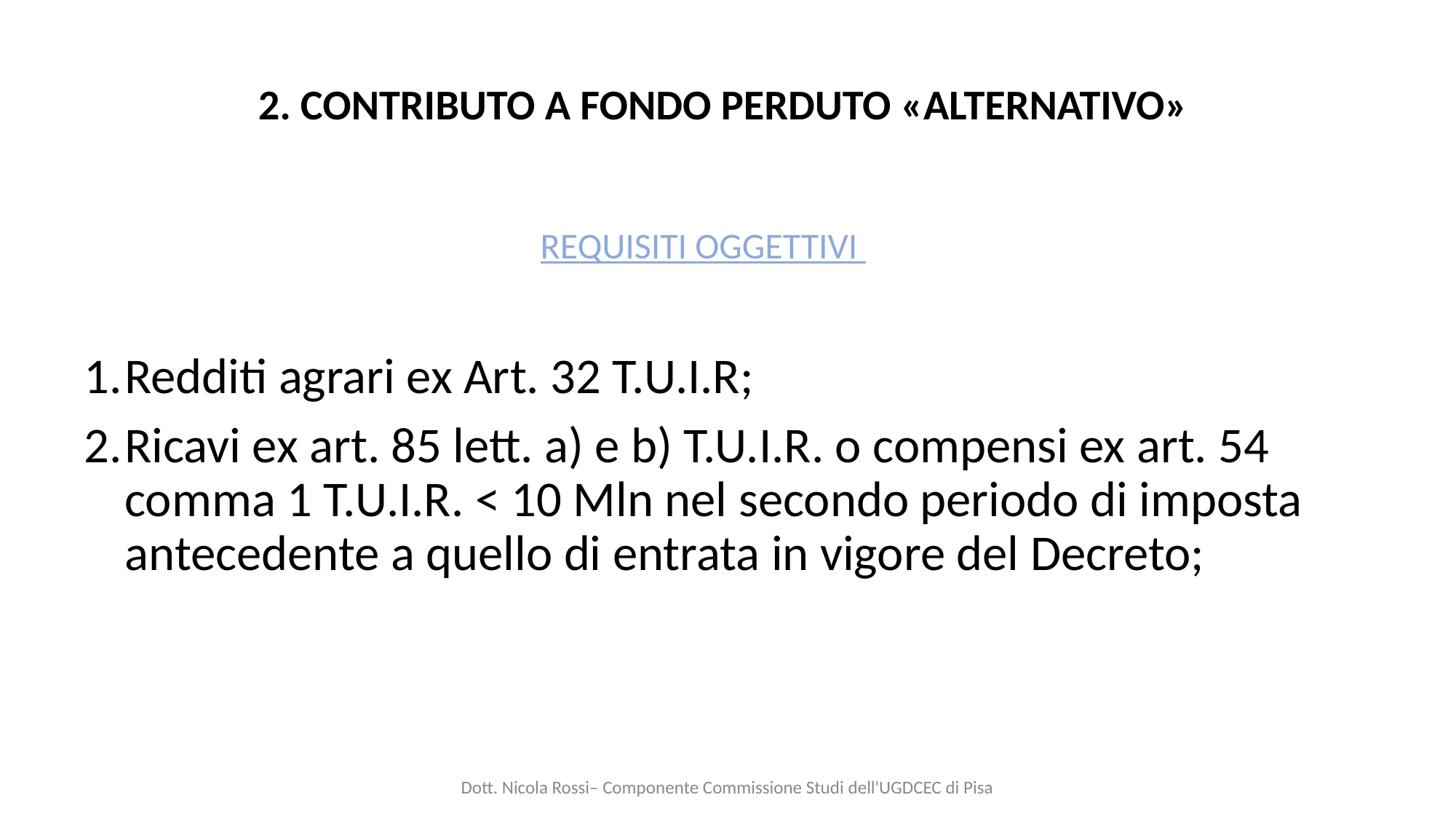

2. CONTRIBUTO A FONDO PERDUTO «ALTERNATIVO»
REQUISITI OGGETTIVI

Redditi agrari ex Art. 32 T.U.I.R;
Ricavi ex art. 85 lett. a) e b) T.U.I.R. o compensi ex art. 54 comma 1 T.U.I.R. < 10 Mln nel secondo periodo di imposta antecedente a quello di entrata in vigore del Decreto;

Dott. Nicola Rossi– Componente Commissione Studi dell'UGDCEC di Pisa